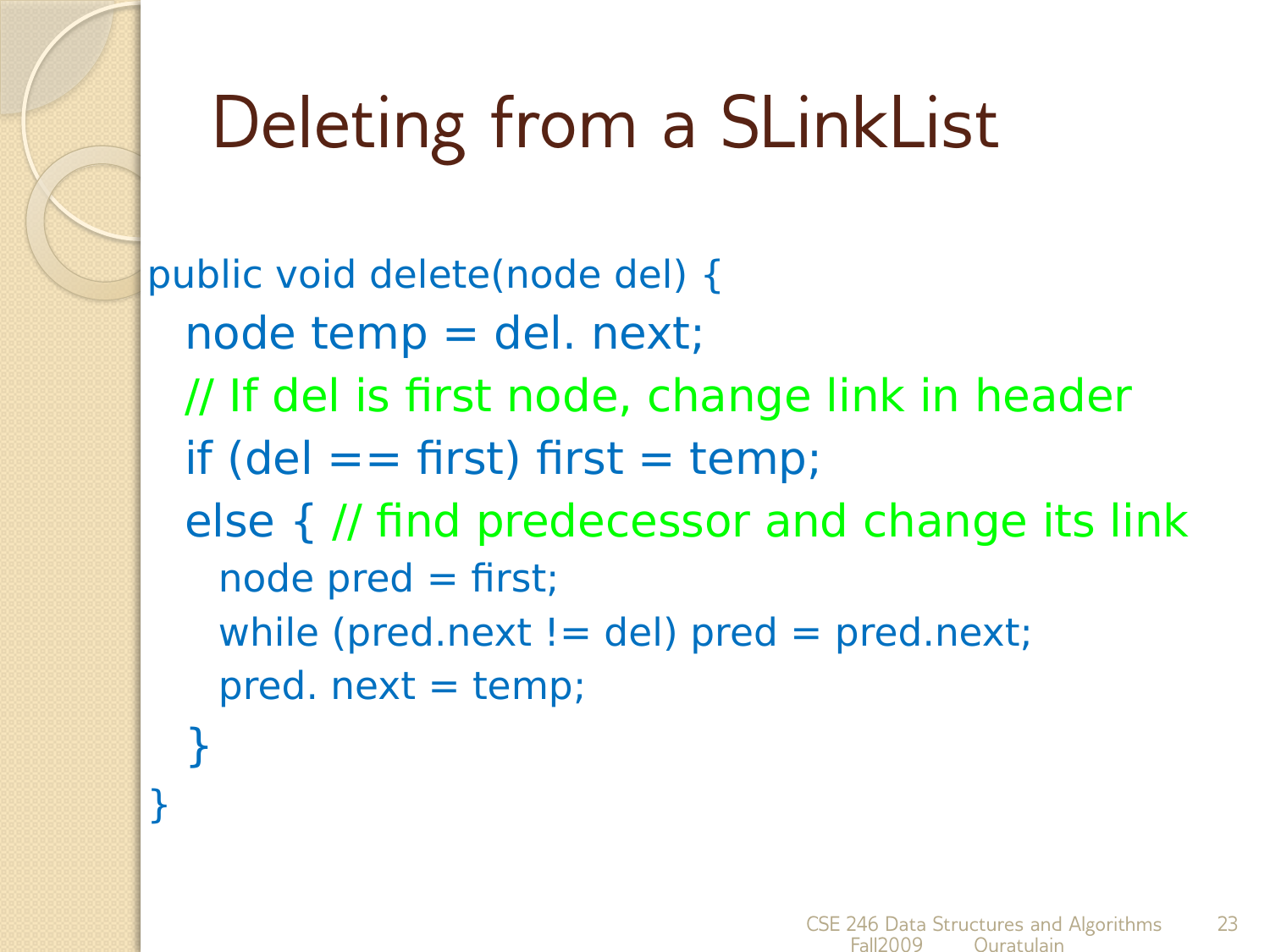

# Deleting from a SLinkList
public void delete(node del) {
node temp = del. next;
// If del is first node, change link in header
if (del == first) first = temp;
else { // find predecessor and change its link
node pred = first;
while (pred.next != del) pred = pred.next;
pred. next = temp;
}
}
CSE 246 Data Structures and Algorithms          Fall2009        Quratulain
23